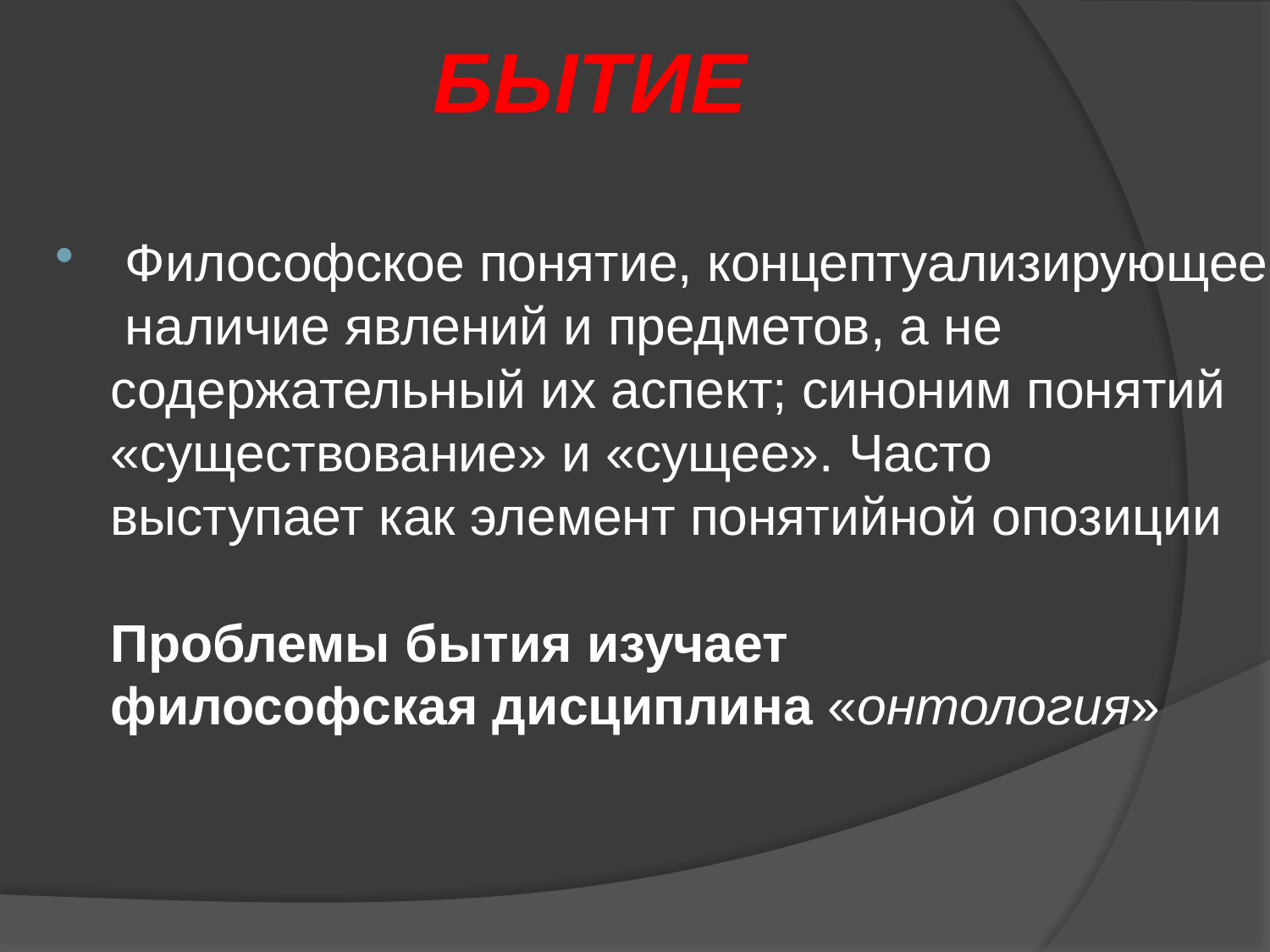

# БЫТИЕ
 Философское понятие, концептуализирующее наличие явлений и предметов, а не 
содержательный их аспект; синоним понятий 
«существование» и «сущее». Часто
выступает как элемент понятийной опозиции 
 
Проблемы бытия изучает 
философская дисциплина «онтология»